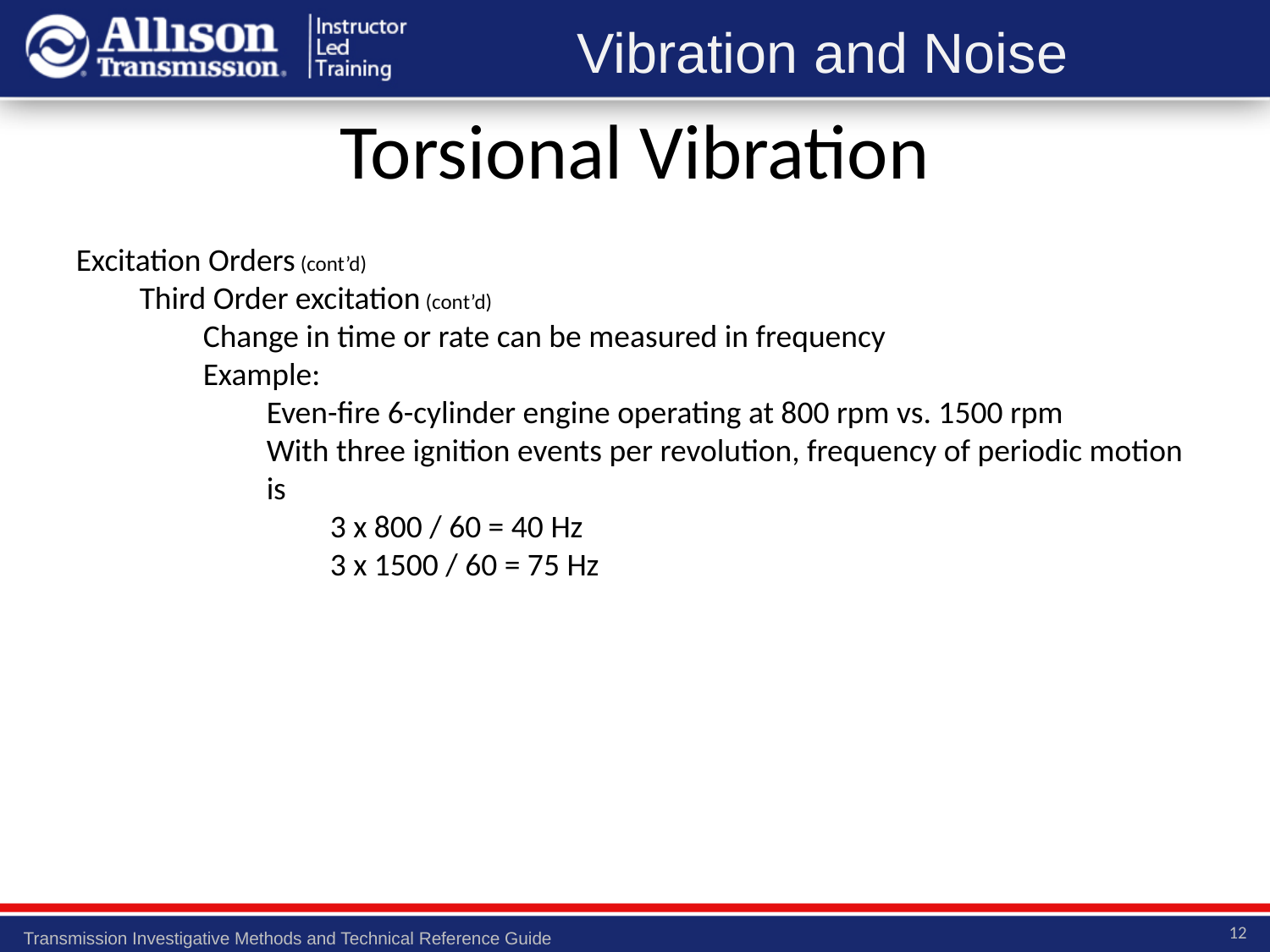

Torsional Vibration
Excitation Orders (cont’d)
Third Order excitation (cont’d)
Change in time or rate can be measured in frequency
Example:
Even-fire 6-cylinder engine operating at 800 rpm vs. 1500 rpm
With three ignition events per revolution, frequency of periodic motion is
3 x 800 / 60 = 40 Hz
3 x 1500 / 60 = 75 Hz

12